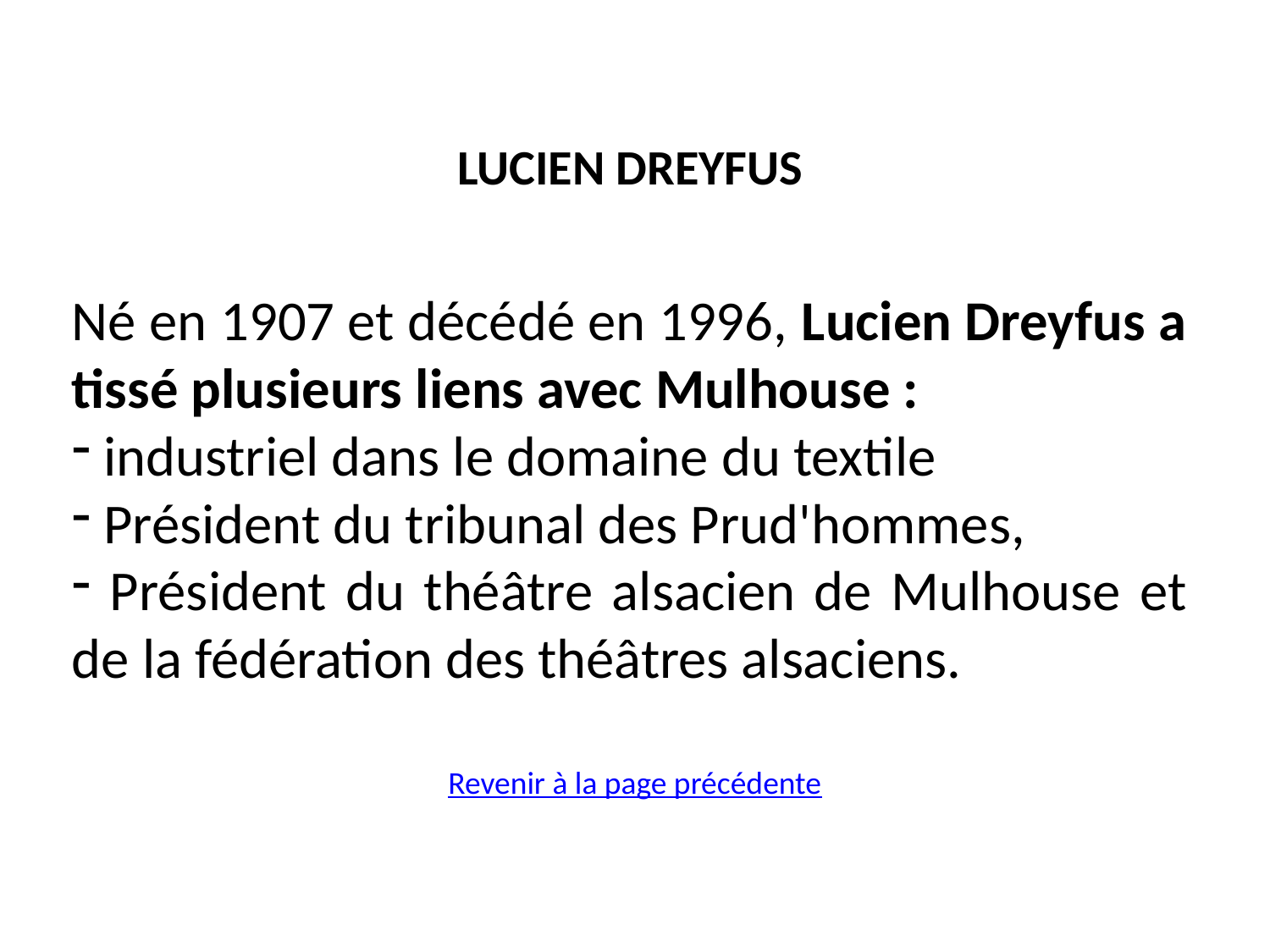

LUCIEN DREYFUS
Né en 1907 et décédé en 1996, Lucien Dreyfus a tissé plusieurs liens avec Mulhouse :
 industriel dans le domaine du textile
 Président du tribunal des Prud'hommes,
 Président du théâtre alsacien de Mulhouse et de la fédération des théâtres alsaciens.
Revenir à la page précédente